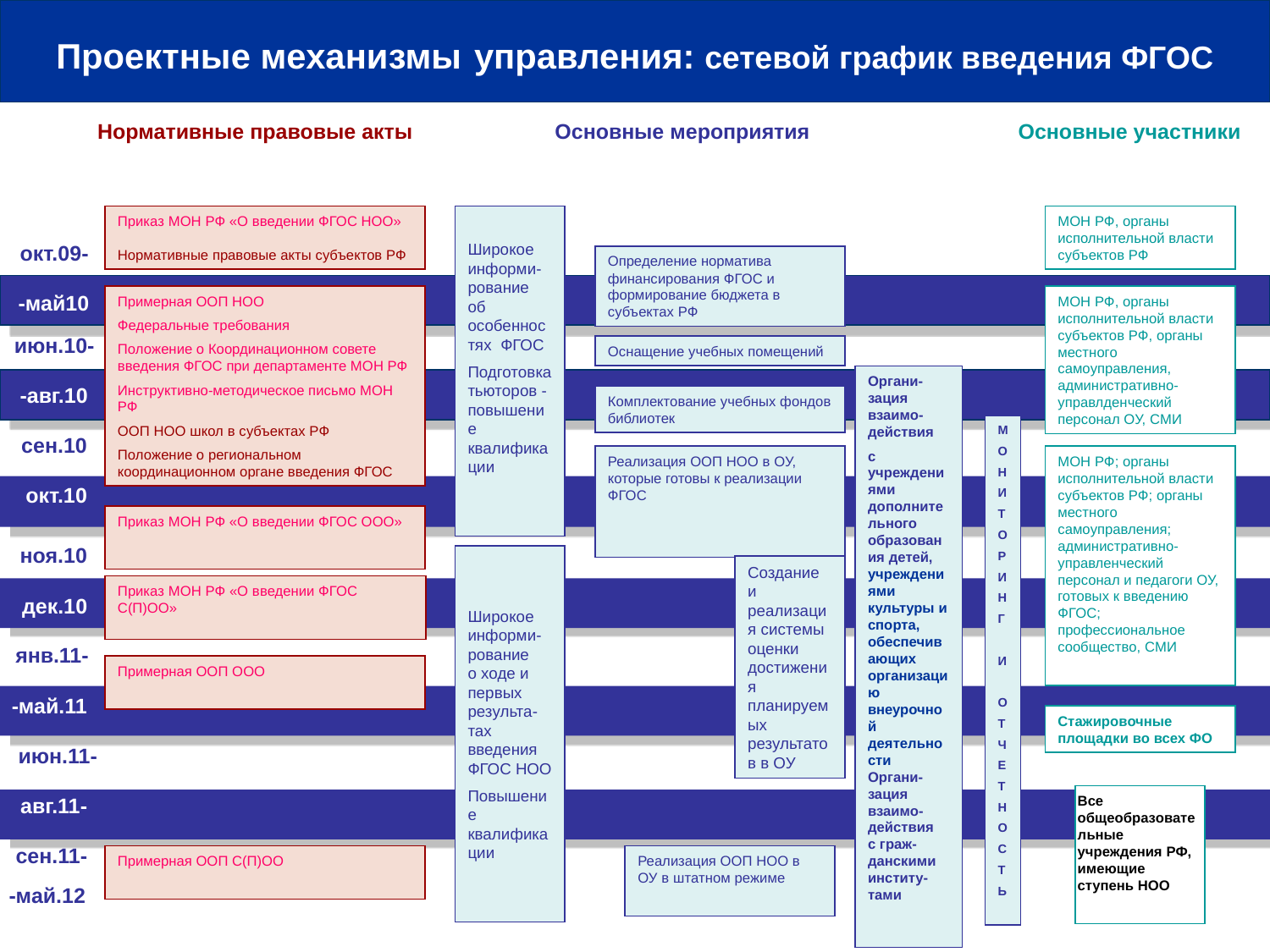

Проектные механизмы управления: сетевой график введения ФГОС
Нормативные правовые акты
Основные мероприятия
Основные участники
Приказ МОН РФ «О введении ФГОС НОО»
Нормативные правовые акты субъектов РФ

Широкое информи-рование
об особенностях  ФГОС
Подготовка тьюторов - повышение квалификации

МОН РФ, органы исполнительной власти субъектов РФ
окт.09-
Определение норматива финансирования ФГОС и формирование бюджета в субъектах РФ

-май10
Примерная ООП НОО
Федеральные требования
Положение о Координационном совете  введения ФГОС при департаменте МОН РФ
Инструктивно-методическое письмо МОН РФ
ООП НОО школ в субъектах РФ
Положение о региональном координационном органе введения ФГОС
МОН РФ, органы исполнительной власти субъектов РФ, органы местного самоуправления, административно-управлденческий персонал ОУ, СМИ
июн.10-
Оснащение учебных помещений
Органи-зация взаимо-действия
с учреждениями дополнительного образования детей,  учреждениями культуры и спорта, обеспечивающих организацию внеурочной деятельности
Органи-зация взаимо-действия
с граж-данскими институ-тами

-авг.10
Комплектование учебных фондов библиотек
М
О
Н
И
Т
О
Р
И
Н
Г

И

О
Т
Ч
Е
Т
Н
О
С
Т
Ь

сен.10
Реализация ООП НОО в ОУ, которые готовы к реализации ФГОС

МОН РФ; органы исполнительной власти субъектов РФ; органы местного самоуправления; административно-управленческий персонал и педагоги ОУ, готовых к введению ФГОС; профессиональное сообщество, СМИ

окт.10
Приказ МОН РФ «О введении ФГОС ООО»
ноя.10

Широкое информи-рование
о ходе и первых результа-тах введения ФГОС НОО
Повышение квалификации

Создание и реализация системы оценки достижения планируемых результатов в ОУ
Приказ МОН РФ «О введении ФГОС С(П)ОО»

дек.10
янв.11-
Примерная ООП ООО

-май.11
Стажировочные площадки во всех ФО
июн.11-
авг.11-
Все общеобразовательные учреждения РФ, имеющие ступень НОО

сен.11-
Примерная ООП С(П)ОО

Реализация ООП НОО в ОУ в штатном режиме

14
-май.12